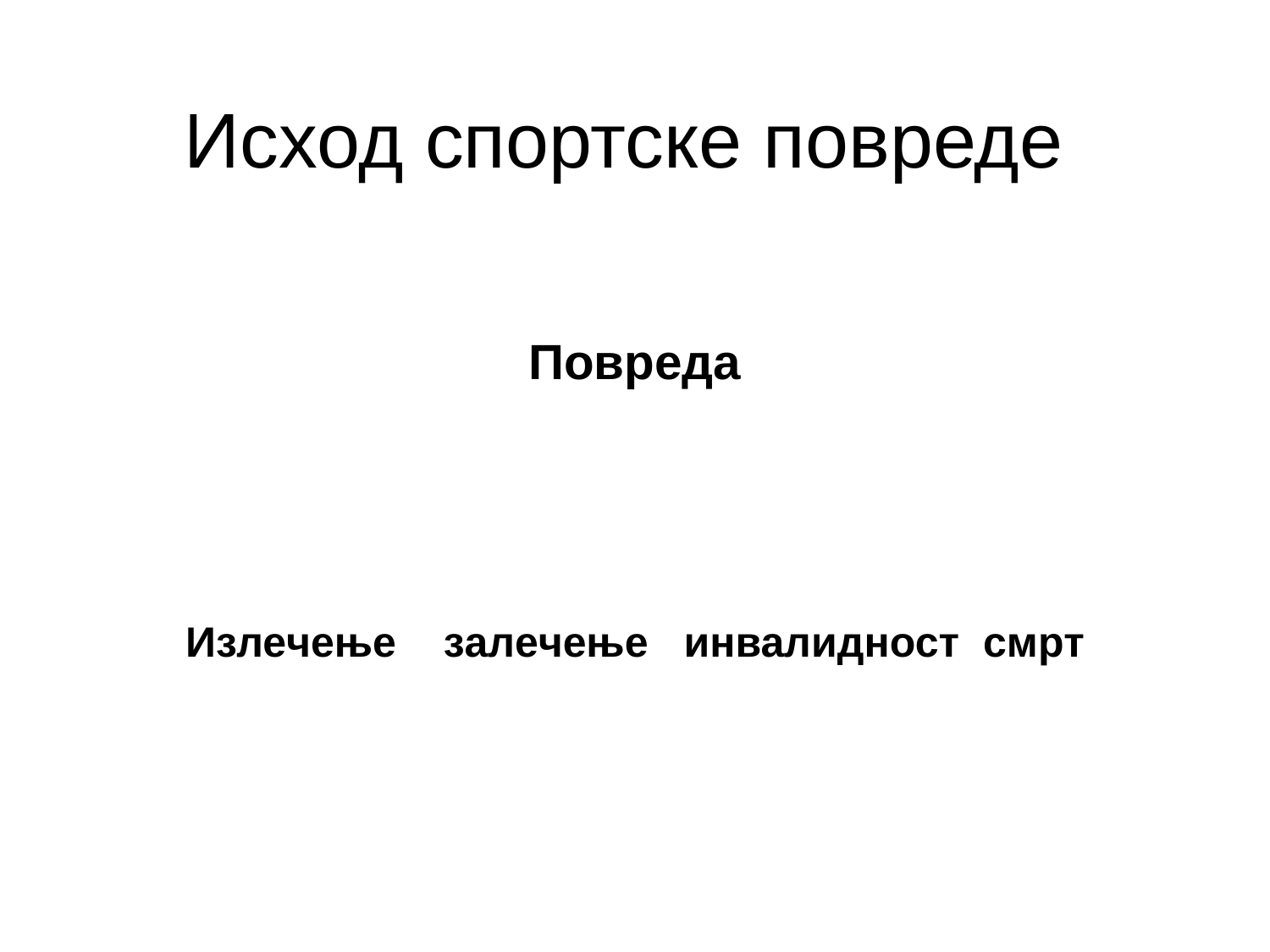

# Исход спортске повреде

Повреда

Излечeњe    залeчeњe   инвалидност  смрт